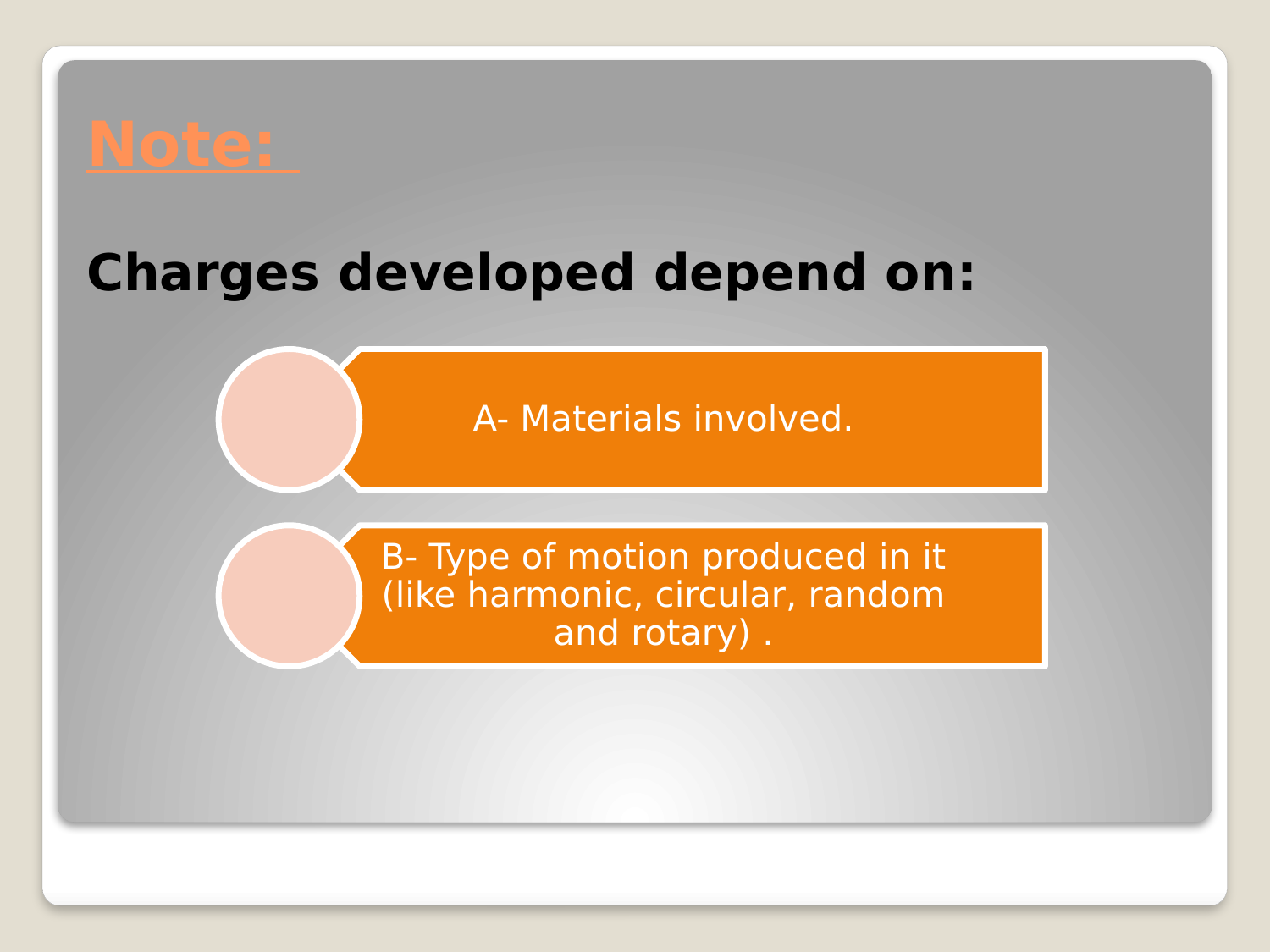

# Note: Charges developed depend on:
A- Materials involved.
B- Type of motion produced in it (like harmonic, circular, random and rotary) .